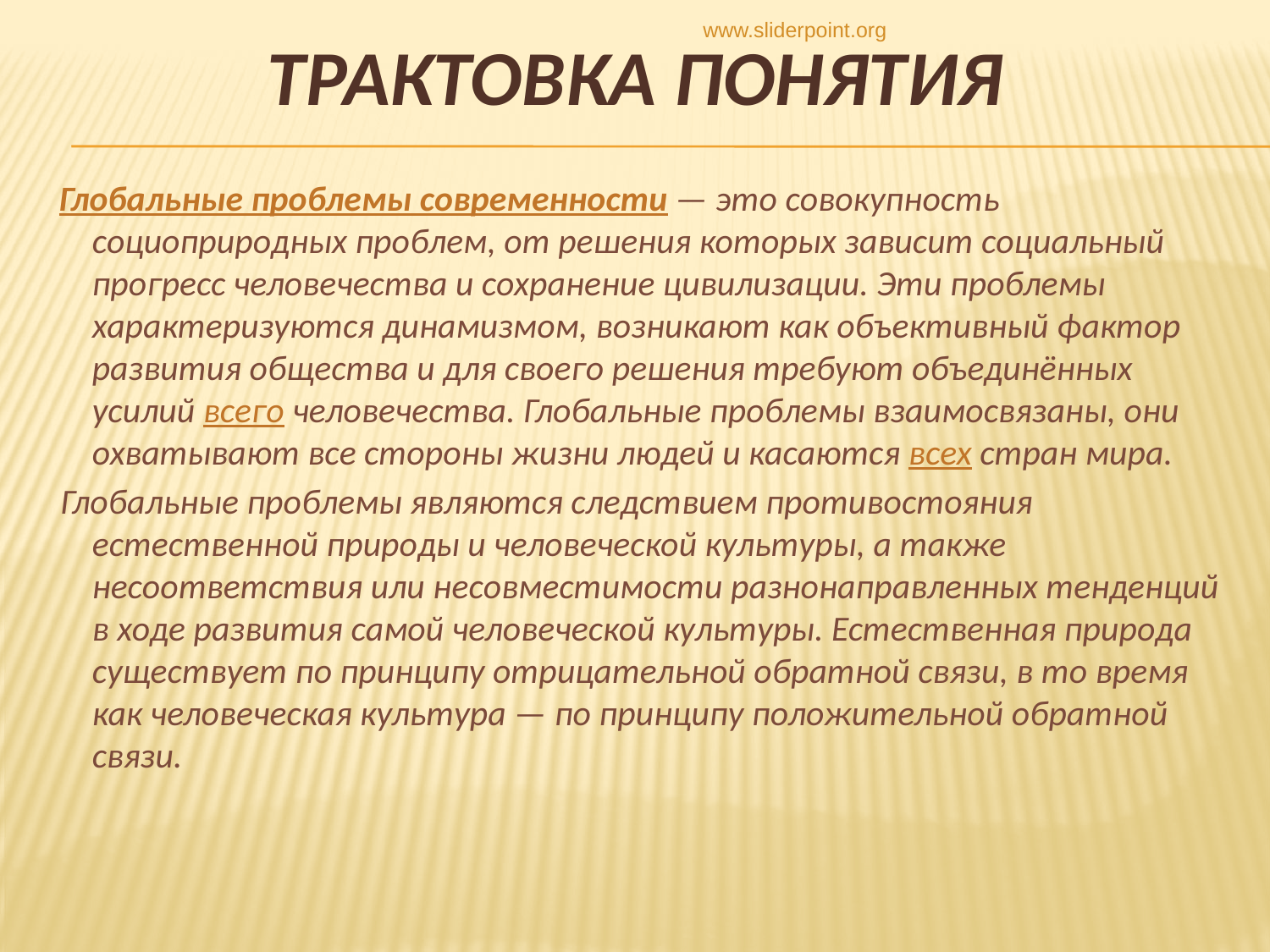

# Трактовка понятия
www.sliderpoint.org
  Глобальные проблемы современности — это совокупность социоприродных проблем, от решения которых зависит социальный прогресс человечества и сохранение цивилизации. Эти проблемы характеризуются динамизмом, возникают как объективный фактор развития общества и для своего решения требуют объединённых усилий всего человечества. Глобальные проблемы взаимосвязаны, они охватывают все стороны жизни людей и касаются всех стран мира.
  Глобальные проблемы являются следствием противостояния естественной природы и человеческой культуры, а также несоответствия или несовместимости разнонаправленных тенденций в ходе развития самой человеческой культуры. Естественная природа существует по принципу отрицательной обратной связи, в то время как человеческая культура — по принципу положительной обратной связи.